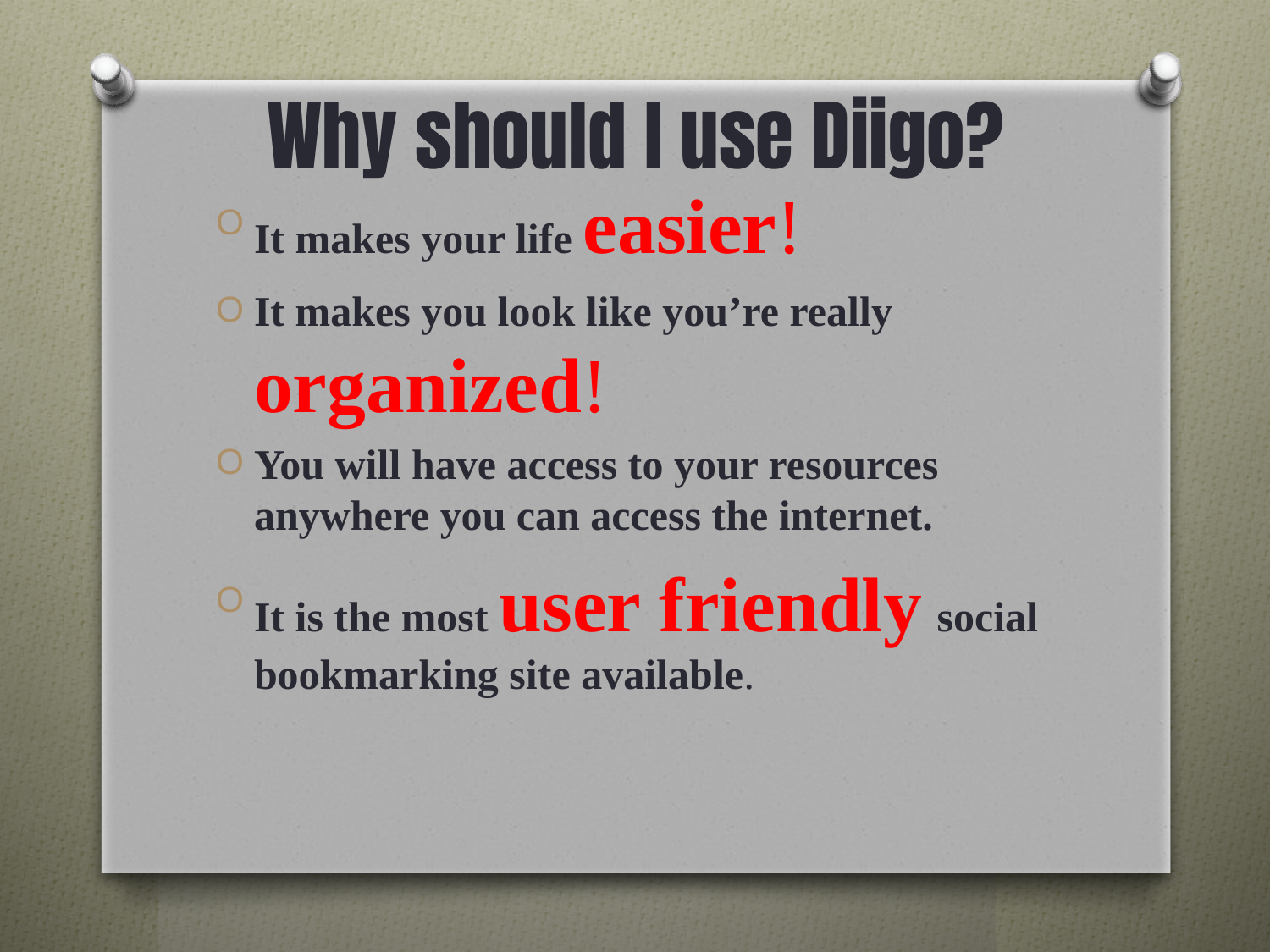

# Why should I use Diigo?
It makes your life easier!
It makes you look like you’re really organized!
You will have access to your resources anywhere you can access the internet.
It is the most user friendly social bookmarking site available.